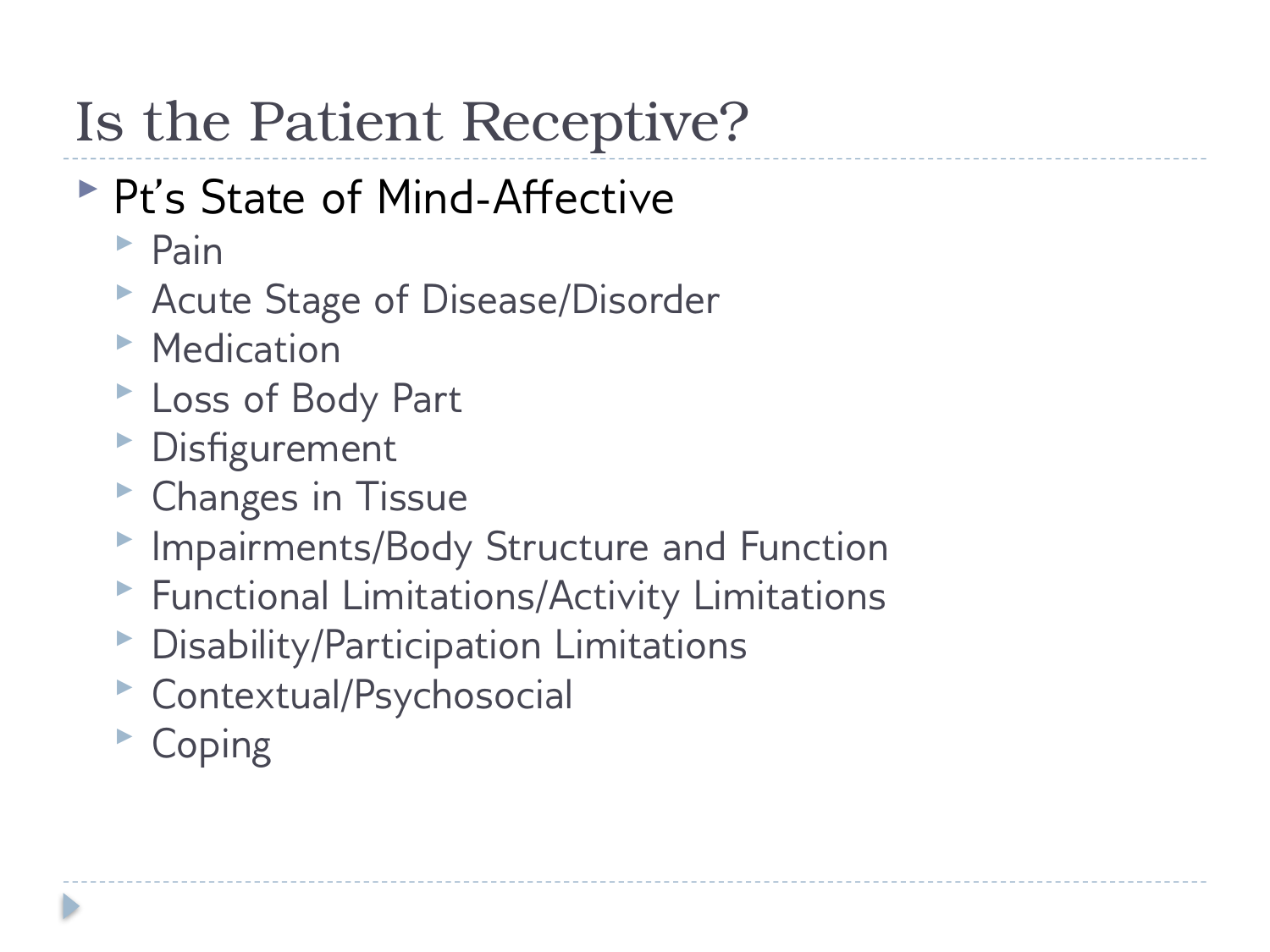

# Is the Patient Receptive?
Pt’s State of Mind-Affective
Pain
Acute Stage of Disease/Disorder
Medication
Loss of Body Part
Disfigurement
Changes in Tissue
Impairments/Body Structure and Function
Functional Limitations/Activity Limitations
Disability/Participation Limitations
Contextual/Psychosocial
Coping